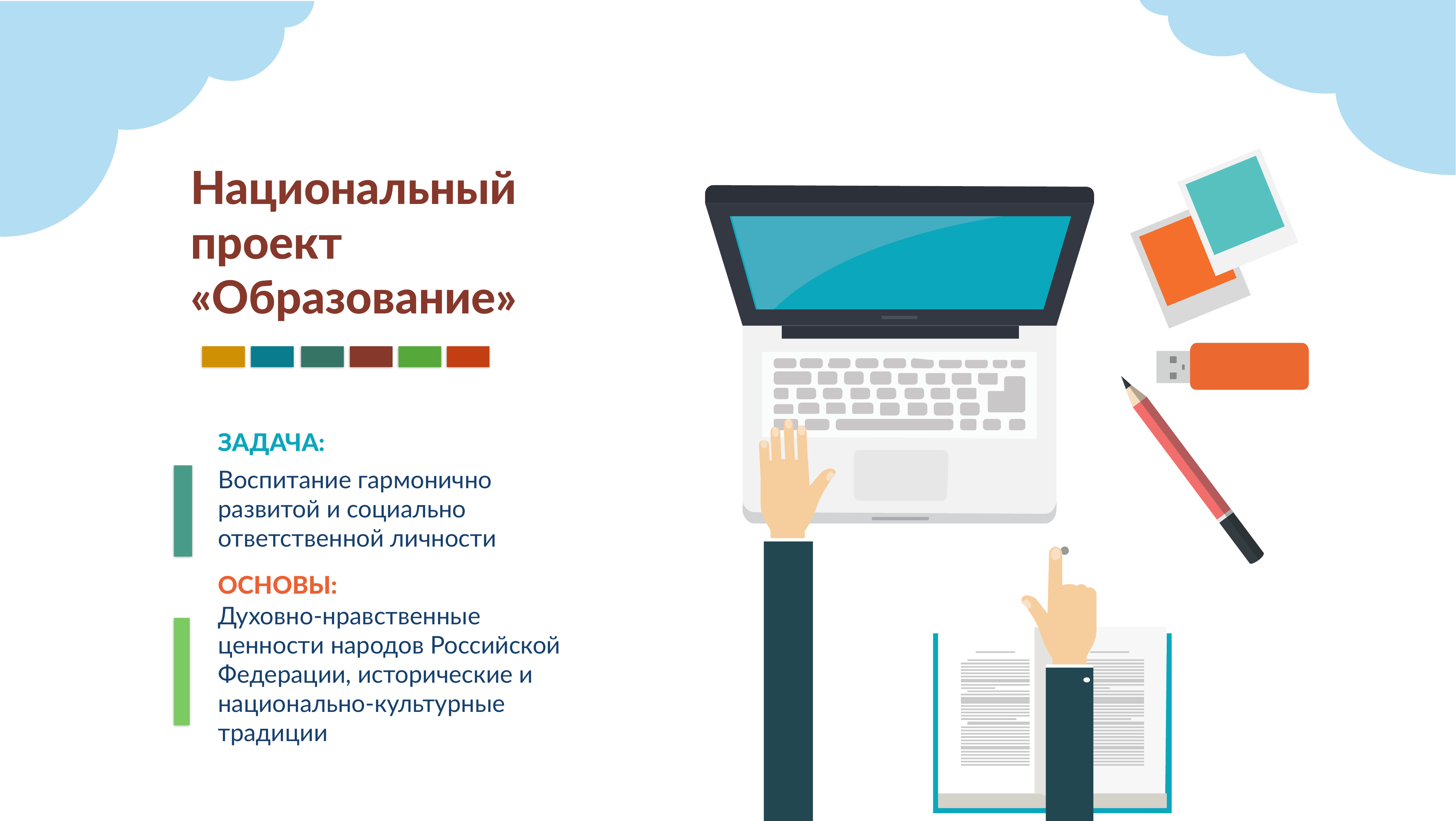

Национальный проект «Образование»

ЗАДАЧА:
Воспитание гармонично развитой и социально ответственной личности

ОСНОВЫ:
Духовно-нравственные ценности народов Российской Федерации, исторические и национально-культурные традиции